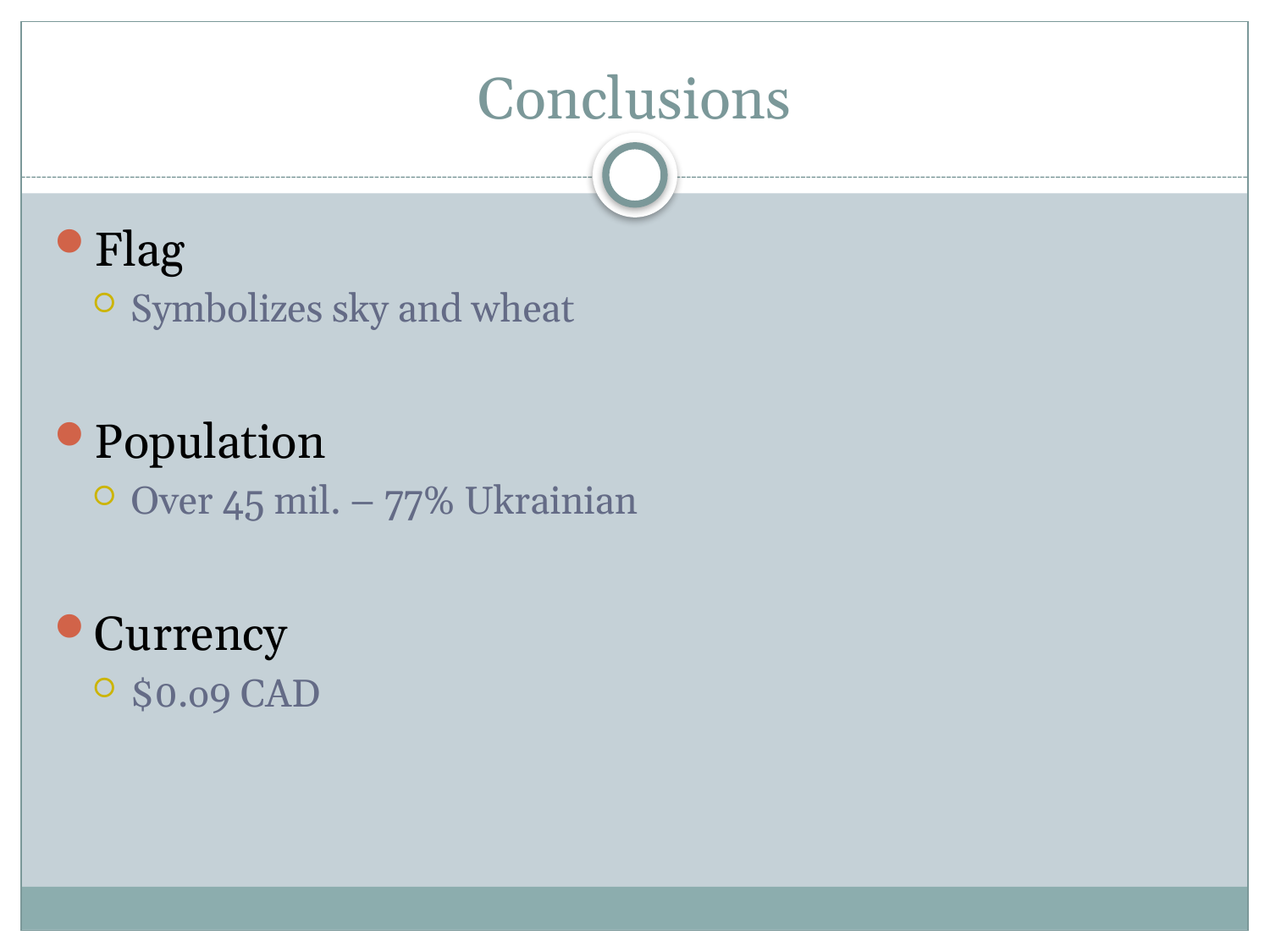

# Conclusions
Flag
Symbolizes sky and wheat

Population
Over 45 mil. – 77% Ukrainian

Currency
$0.o9 CAD